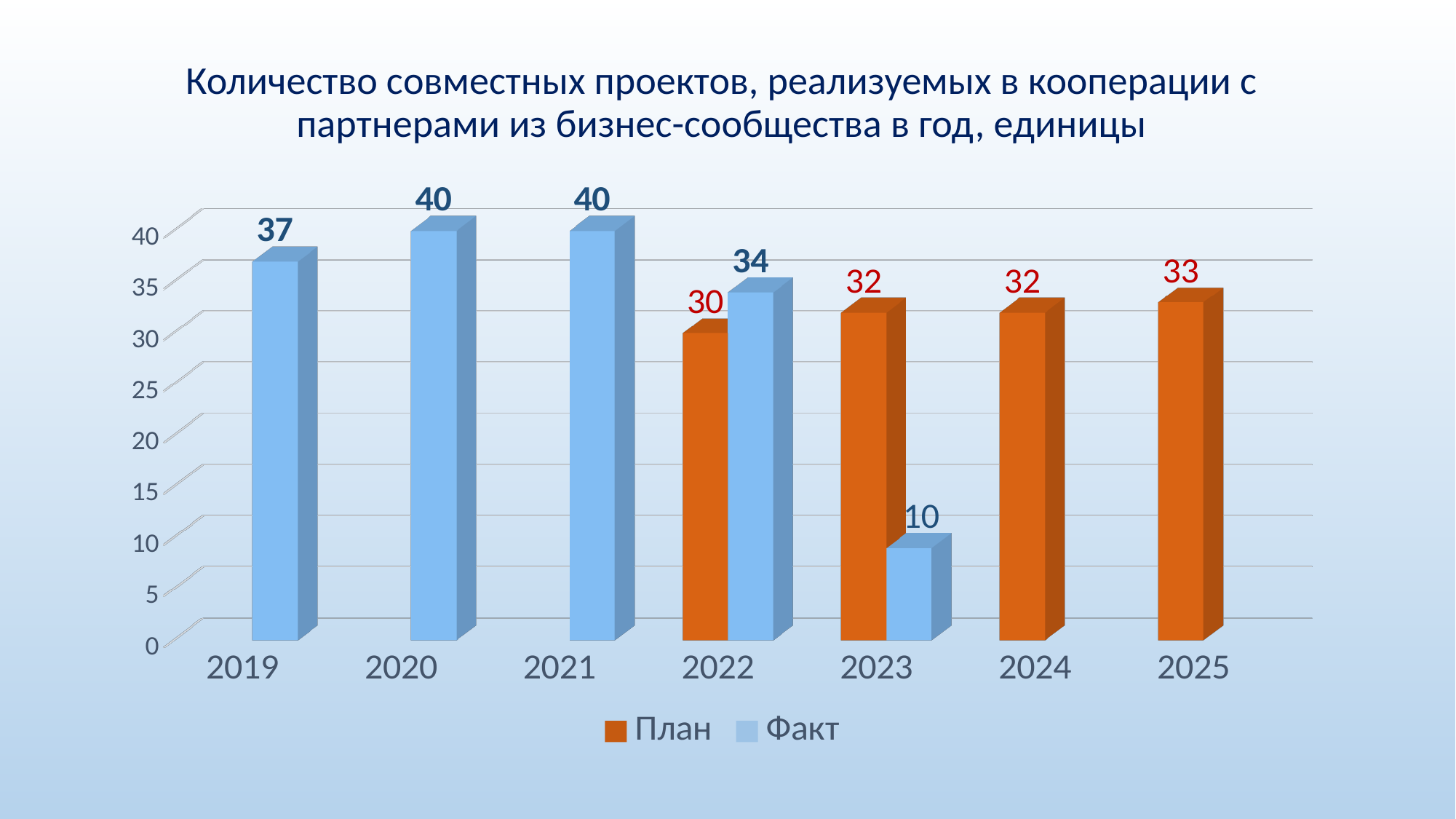

# Количество совместных проектов, реализуемых в кооперации с партнерами из бизнес-сообщества в год, единицы

[unsupported chart]